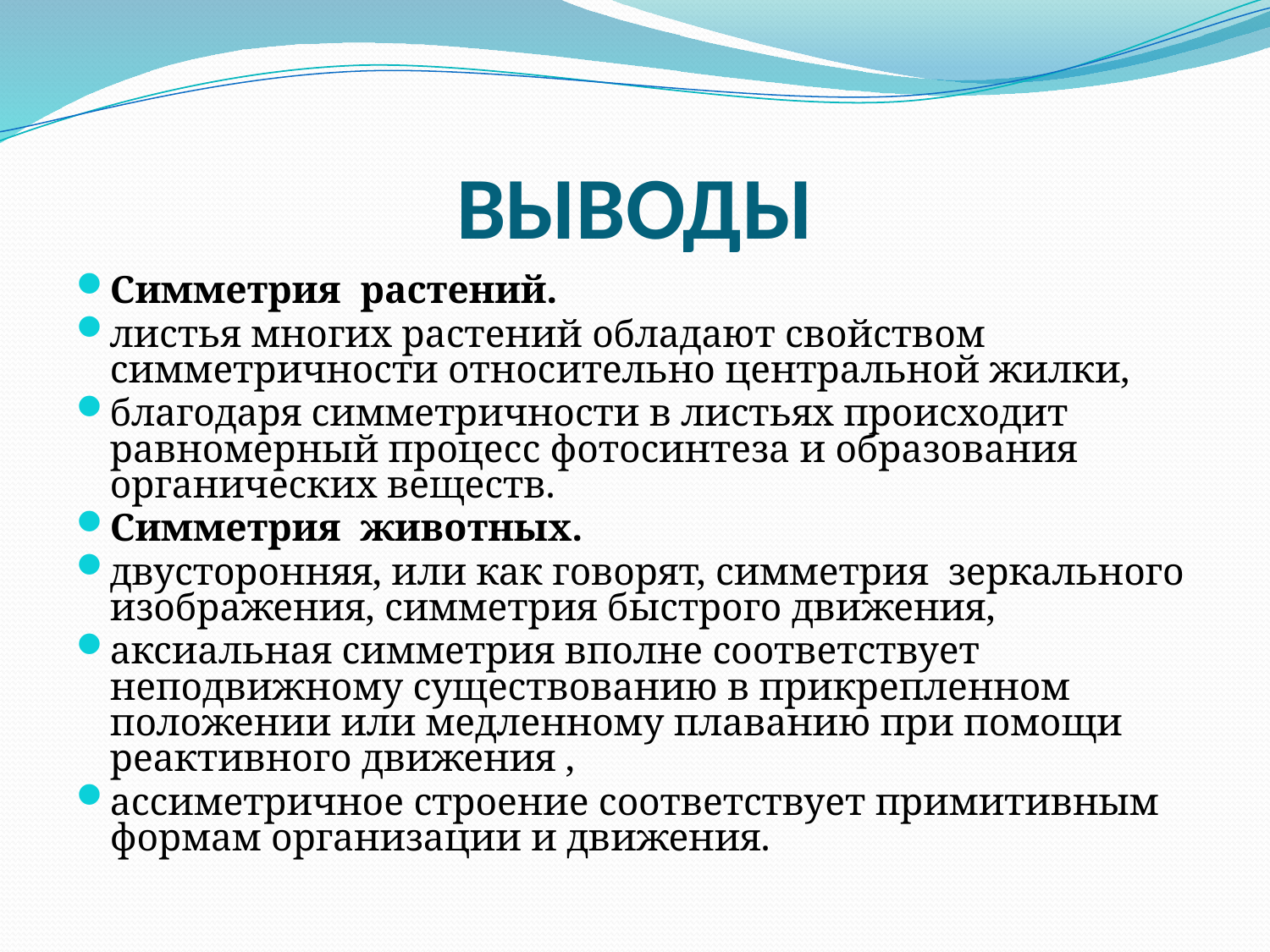

# ВЫВОДЫ
Симметрия  растений.
листья многих растений обладают свойством симметричности относительно центральной жилки,
благодаря симметричности в листьях происходит равномерный процесс фотосинтеза и образования органических веществ.
Симметрия  животных.
двусторонняя, или как говорят, симметрия  зеркального изображения, симметрия быстрого движения,
аксиальная симметрия вполне соответствует неподвижному существованию в прикрепленном положении или медленному плаванию при помощи реактивного движения ,
ассиметричное строение соответствует примитивным формам организации и движения.